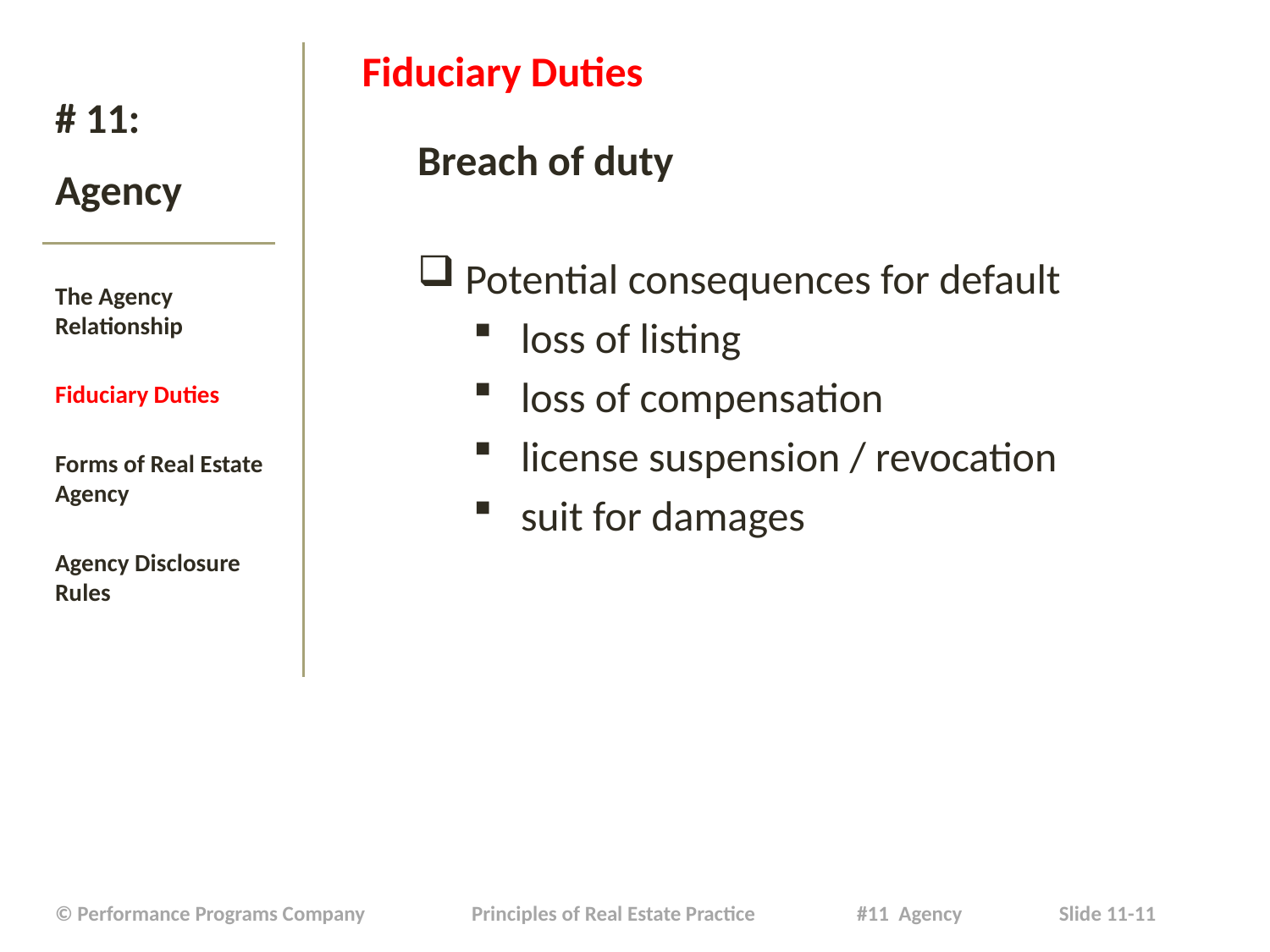

Fiduciary Duties

Breach of duty

Potential consequences for default
loss of listing
loss of compensation
license suspension / revocation
suit for damages

# # 11: Agency

The Agency Relationship

Fiduciary Duties

Forms of Real Estate Agency

Agency Disclosure Rules

| © Performance Programs Company Principles of Real Estate Practice #11 Agency Slide 11-11 |
| --- |